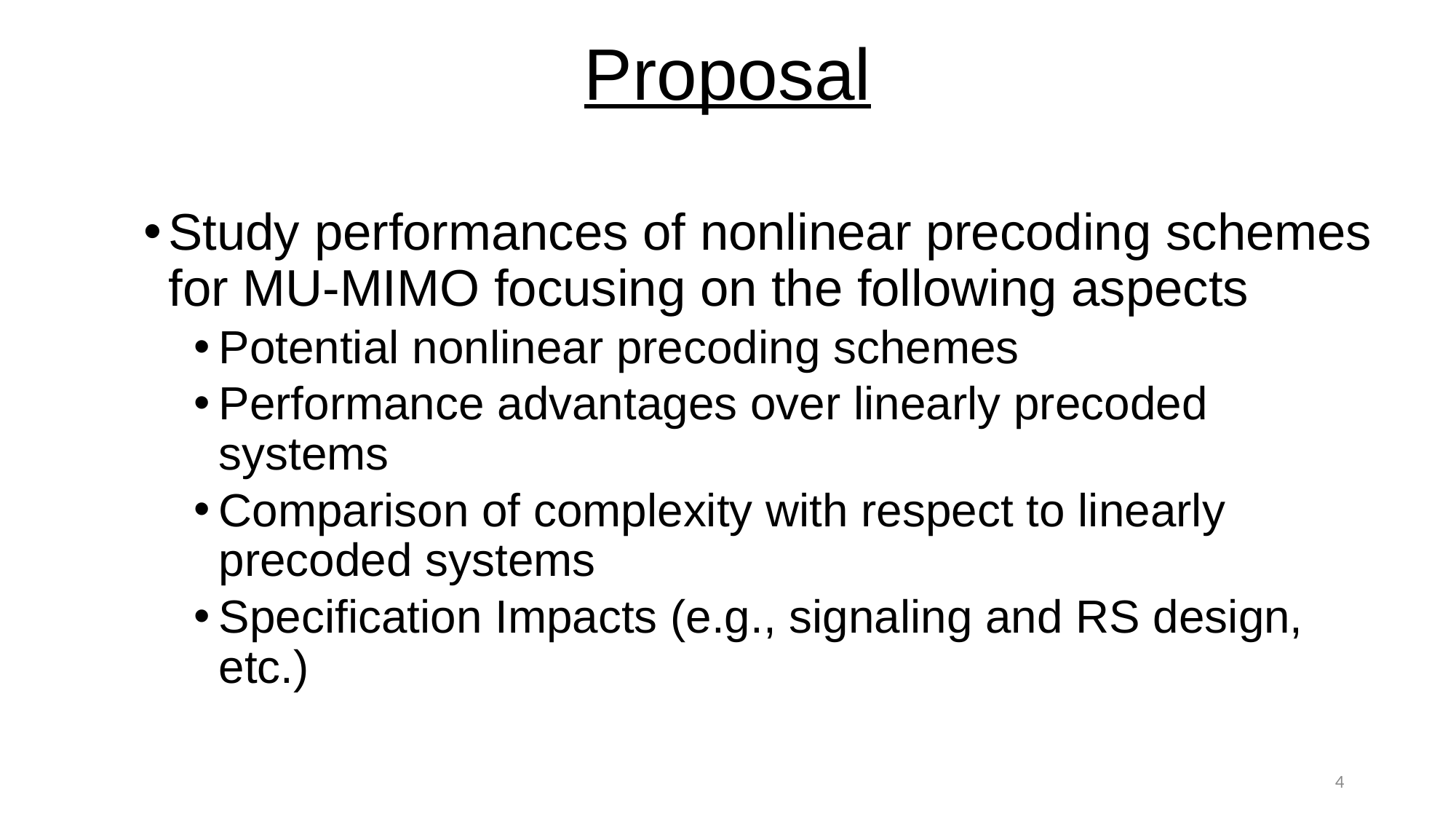

# Proposal
Study performances of nonlinear precoding schemes for MU-MIMO focusing on the following aspects
Potential nonlinear precoding schemes
Performance advantages over linearly precoded systems
Comparison of complexity with respect to linearly precoded systems
Specification Impacts (e.g., signaling and RS design, etc.)

4